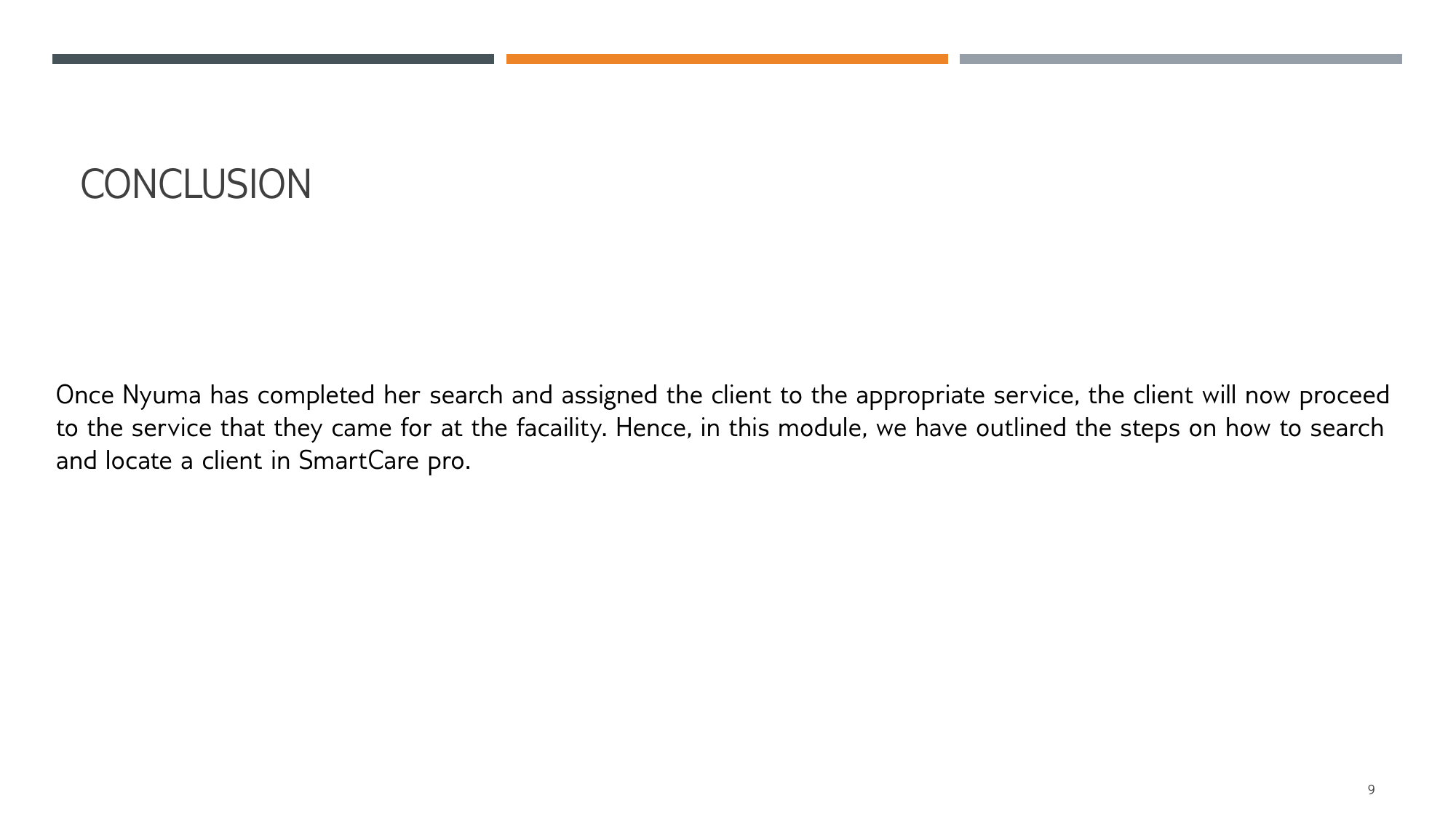

# Conclusion
Once Nyuma has completed her search and assigned the client to the appropriate service, the client will now proceed to the service that they came for at the facaility. Hence, in this module, we have outlined the steps on how to search and locate a client in SmartCare pro.
9